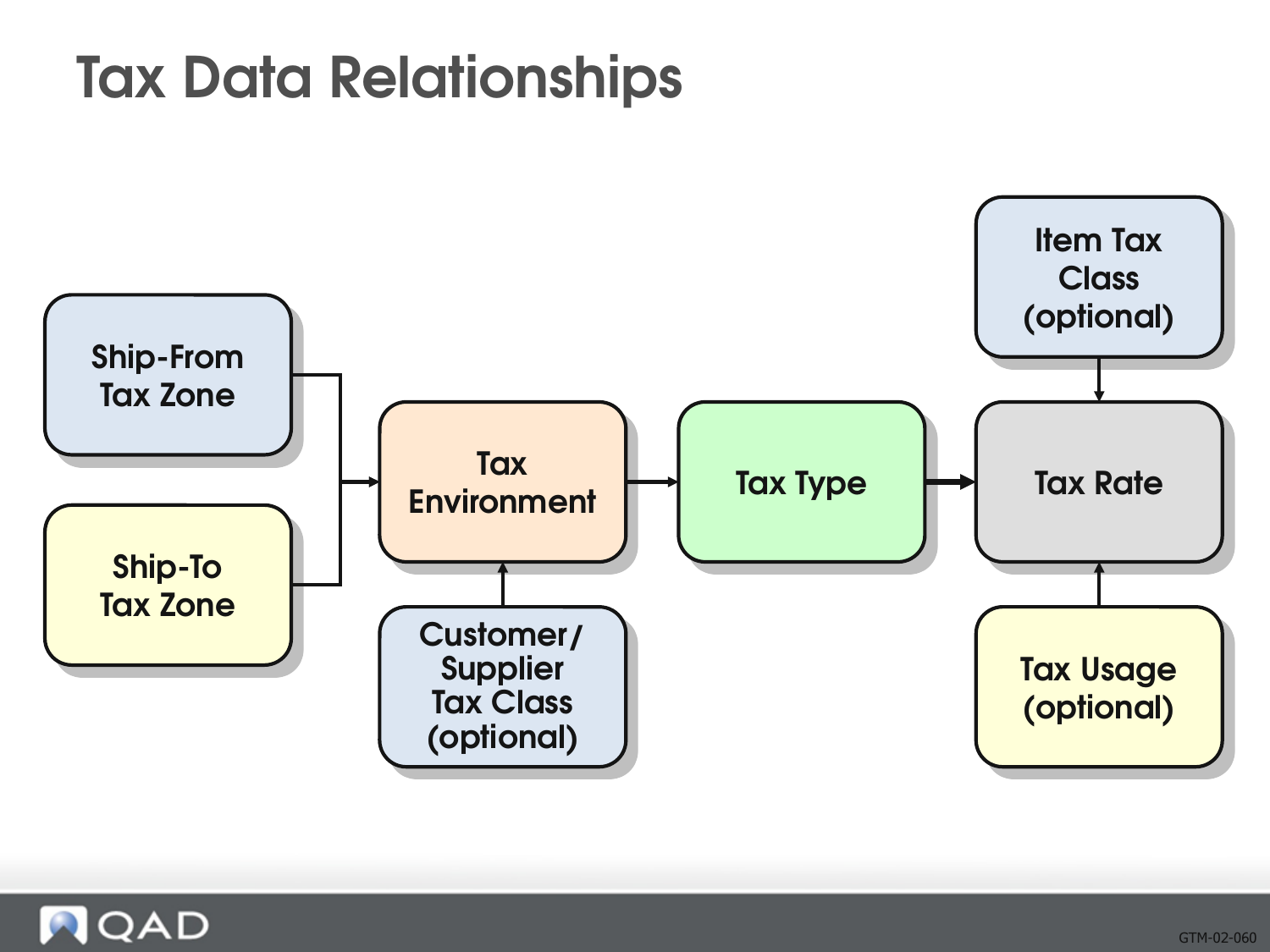

# Tax Data Relationships
Item Tax
Class
(optional)
Ship-From
Tax Zone
Tax Environment
Tax Type
Tax Rate
Ship-To
Tax Zone
Customer/
Supplier
Tax Class
(optional)
Tax Usage
(optional)
GTM-02-060